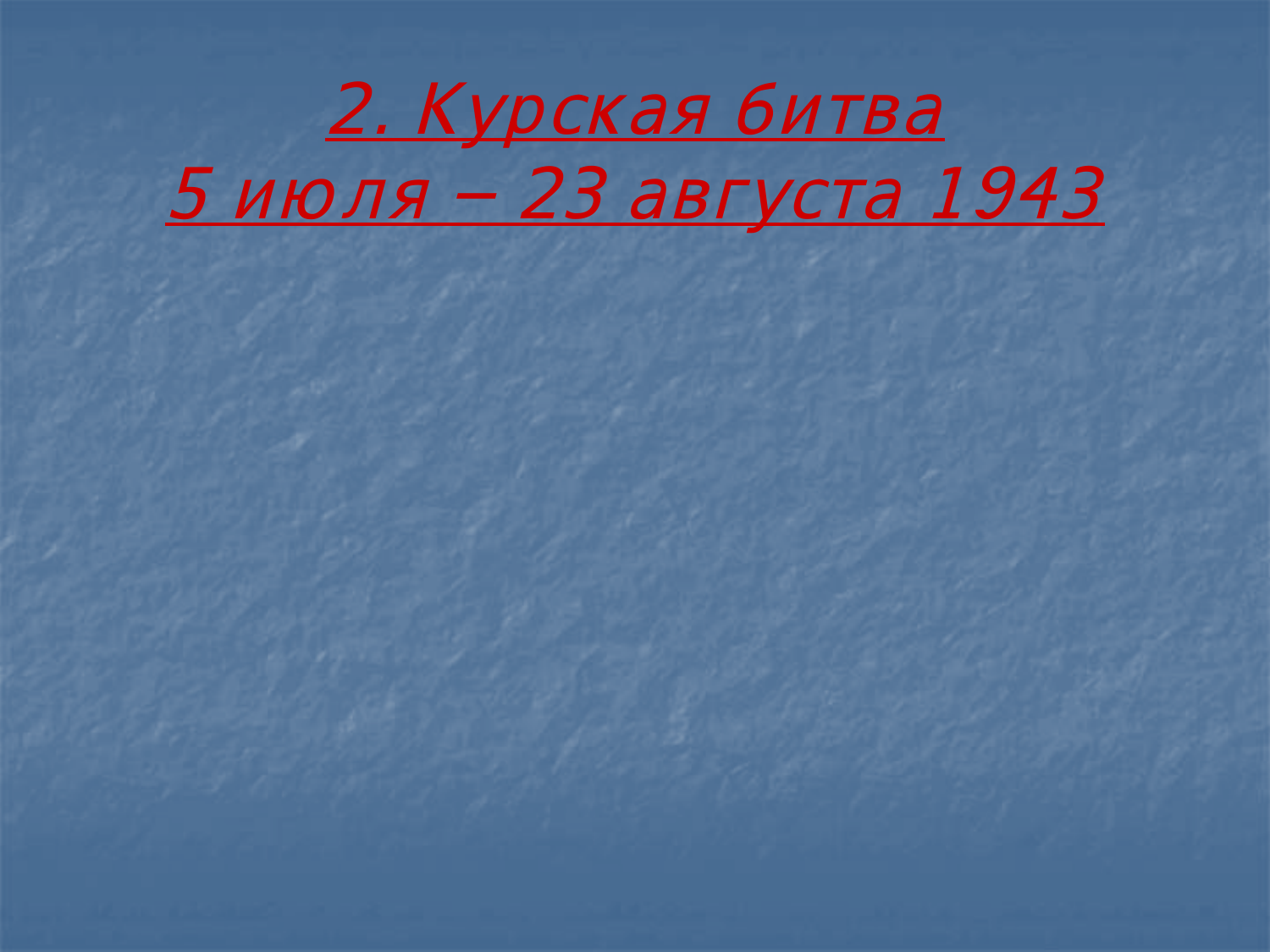

# 2. Курская битва 5 июля – 23 августа 1943